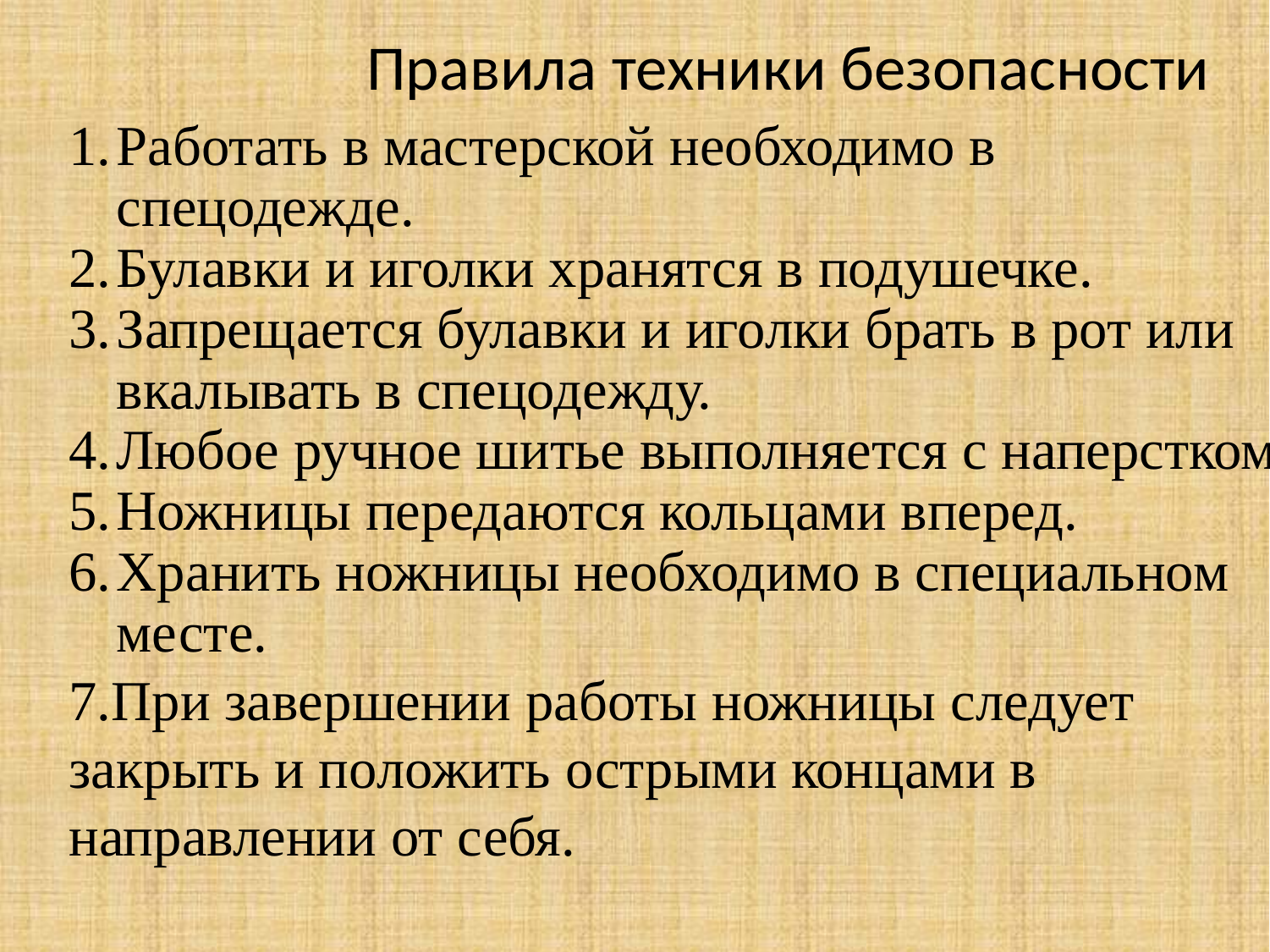

Правила техники безопасности
Работать в мастерской необходимо в спецодежде.
Булавки и иголки хранятся в подушечке.
Запрещается булавки и иголки брать в рот или вкалывать в спецодежду.
Любое ручное шитье выполняется с наперстком.
Ножницы передаются кольцами вперед.
Хранить ножницы необходимо в специальном месте.
7.При завершении работы ножницы следует закрыть и положить острыми концами в направлении от себя.